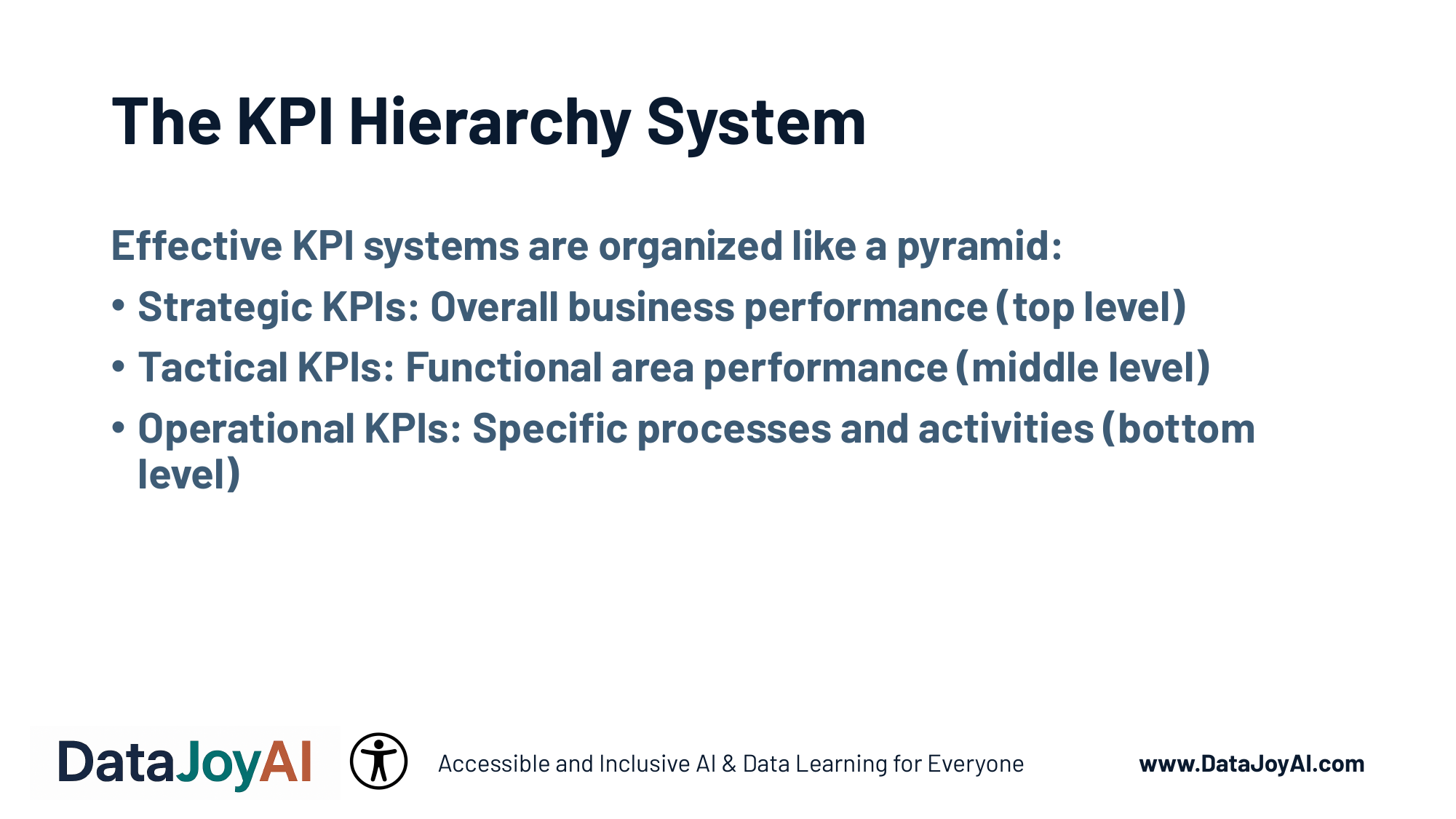

# The KPI Hierarchy System
Effective KPI systems are organized like a pyramid:
Strategic KPIs: Overall business performance (top level)
Tactical KPIs: Functional area performance (middle level)
Operational KPIs: Specific processes and activities (bottom level)